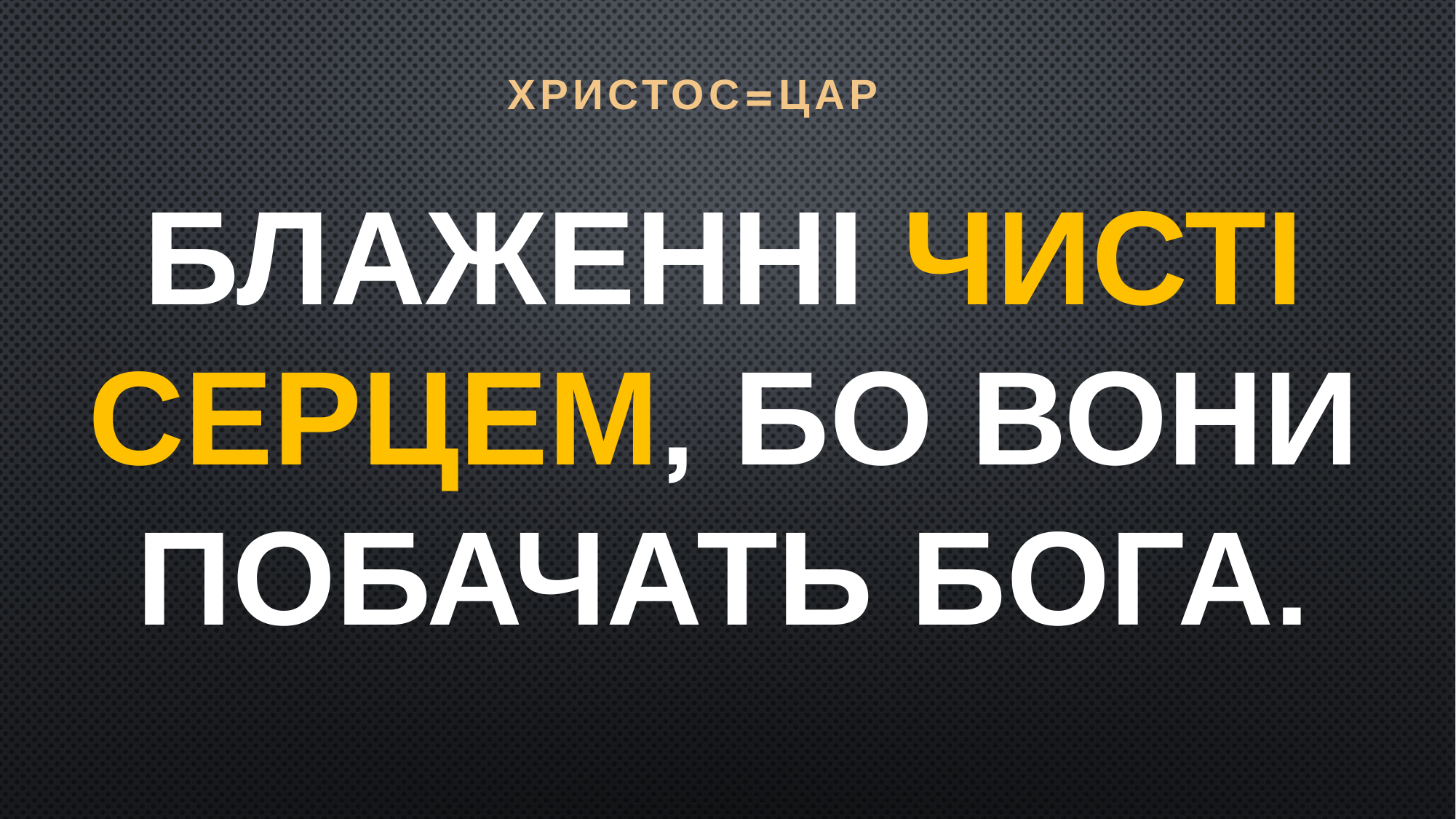

ХРИСТОС=ЦАР
Блаженні чисті серцем, бо вони побачать Бога.